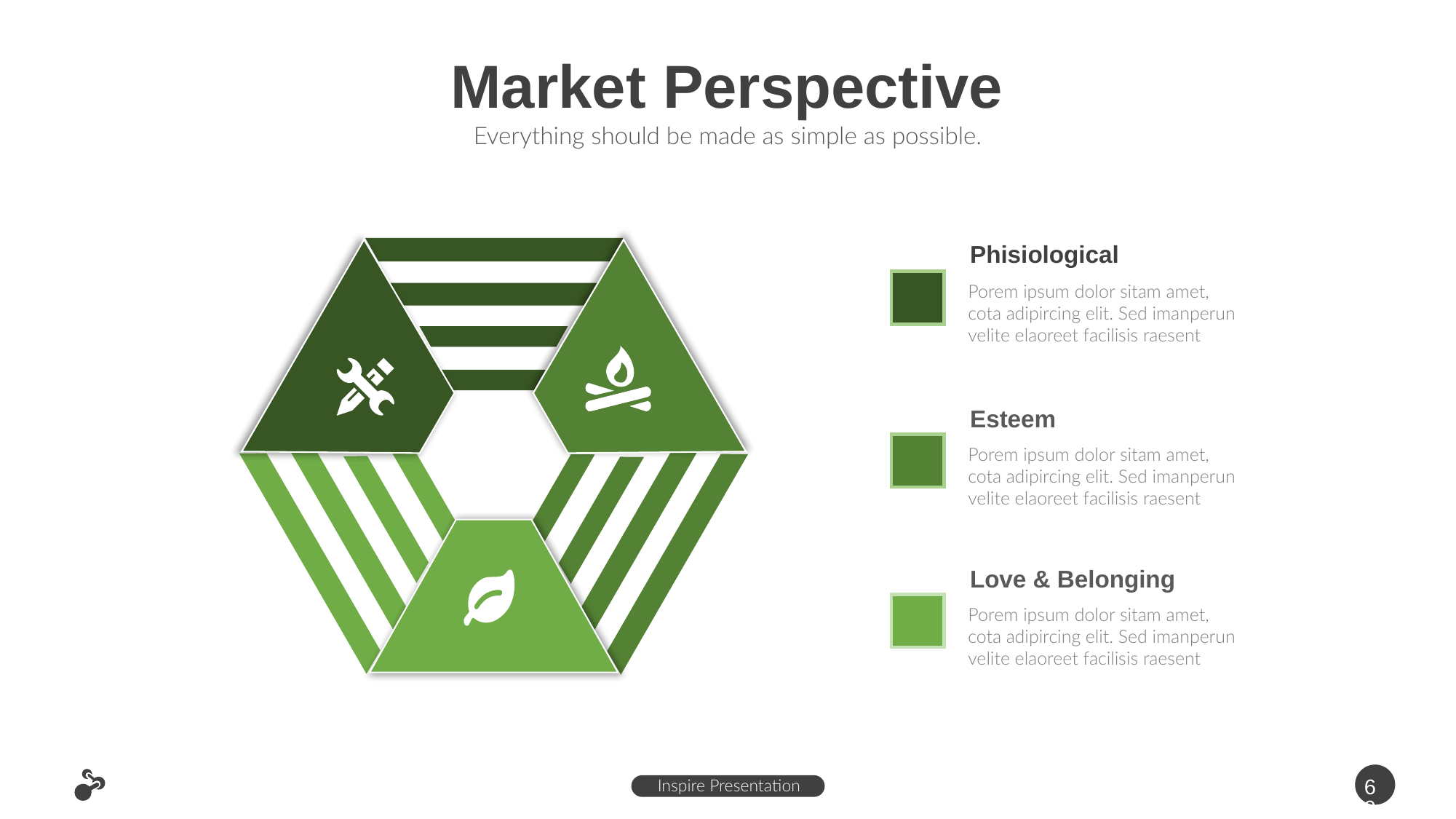

Market Perspective
Everything should be made as simple as possible.

Phisiological
Porem ipsum dolor sitam amet, cota adipircing elit. Sed imanperun velite elaoreet facilisis raesent

Esteem
Porem ipsum dolor sitam amet, cota adipircing elit. Sed imanperun velite elaoreet facilisis raesent

Love & Belonging
Porem ipsum dolor sitam amet, cota adipircing elit. Sed imanperun velite elaoreet facilisis raesent

69

Inspire Presentation